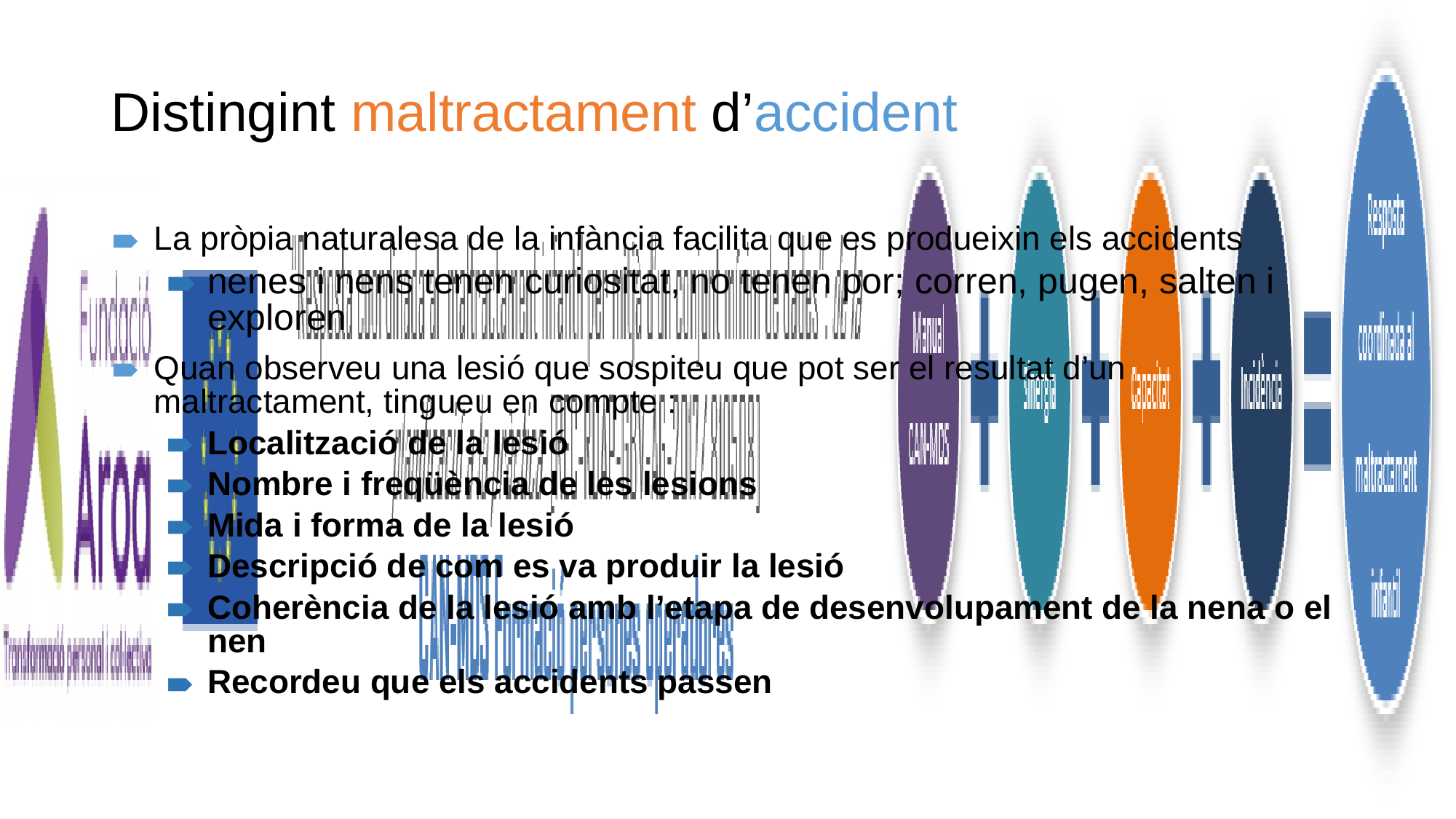

# Distingint maltractament d’accident
La pròpia naturalesa de la infància facilita que es produeixin els accidents
nenes i nens tenen curiositat, no tenen por; corren, pugen, salten i exploren
Quan observeu una lesió que sospiteu que pot ser el resultat d’un maltractament, tingueu en compte :
Localització de la lesió
Nombre i freqüència de les lesions
Mida i forma de la lesió
Descripció de com es va produir la lesió
Coherència de la lesió amb l’etapa de desenvolupament de la nena o el nen
Recordeu que els accidents passen